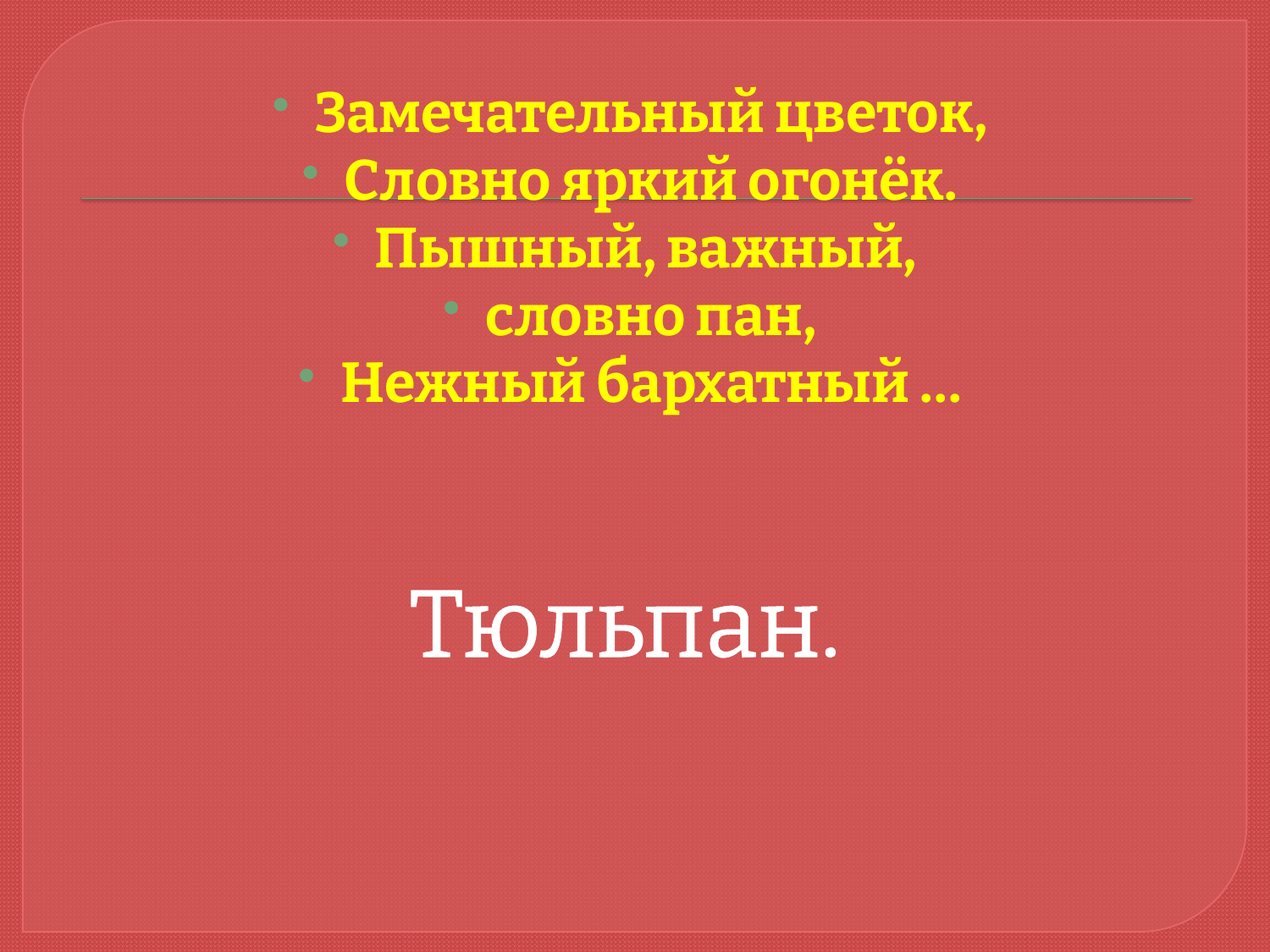

Замечательный цветок,
Словно яркий огонёк.
Пышный, важный,
словно пан,
Нежный бархатный …

Тюльпан.